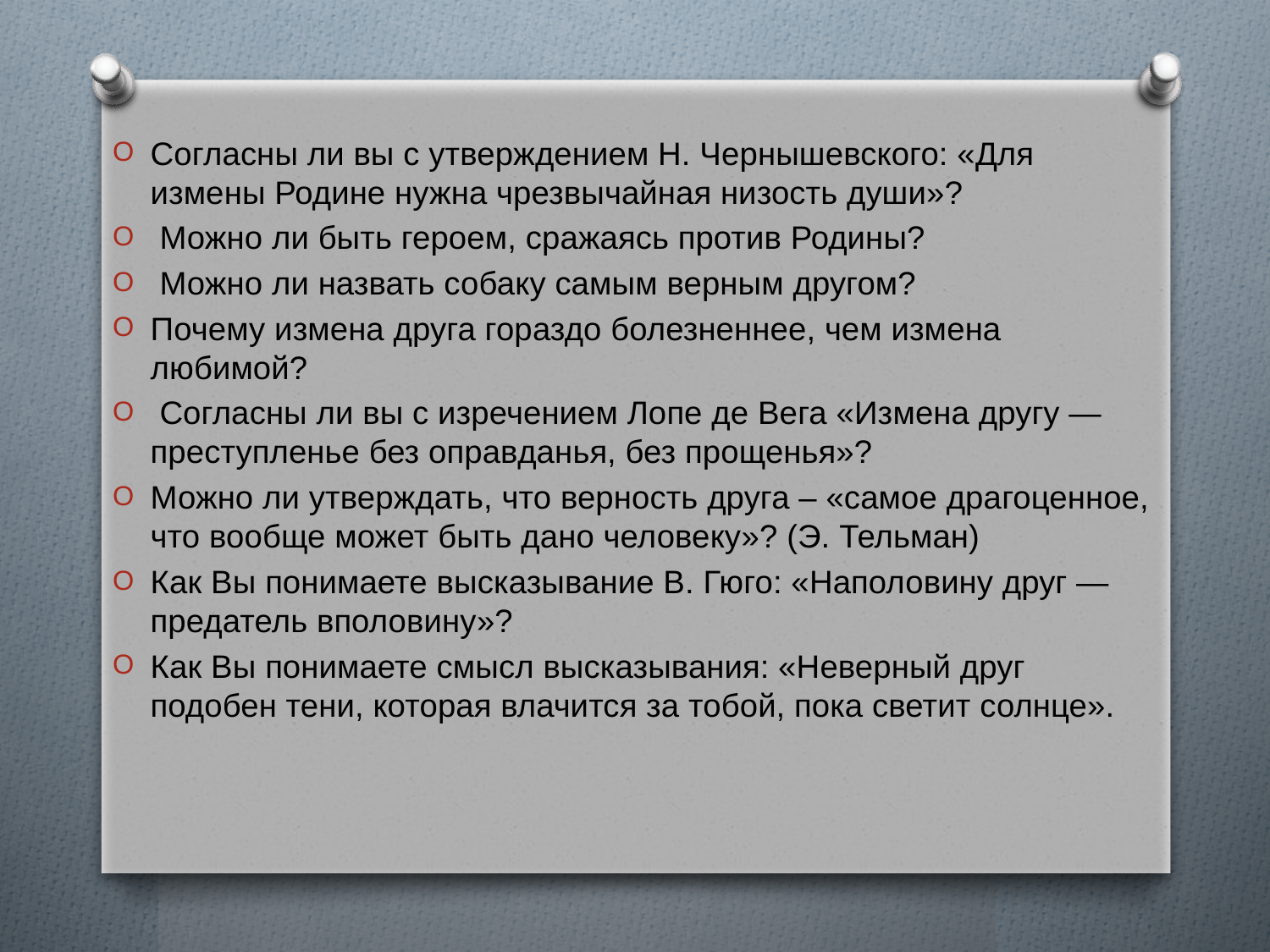

Согласны ли вы с утверждением Н. Чернышевского: «Для измены Родине нужна чрезвычайная низость души»?
 Можно ли быть героем, сражаясь против Родины?
 Можно ли назвать собаку самым верным другом?
Почему измена друга гораздо болезненнее, чем измена любимой?
 Согласны ли вы с изречением Лопе де Вега «Измена другу — преступленье без оправданья, без прощенья»?
Можно ли утверждать, что верность друга – «самое драгоценное, что вообще может быть дано человеку»? (Э. Тельман)
Как Вы понимаете высказывание В. Гюго: «Наполовину друг — предатель вполовину»?
Как Вы понимаете смысл высказывания: «Неверный друг подобен тени, которая влачится за тобой, пока светит солнце».